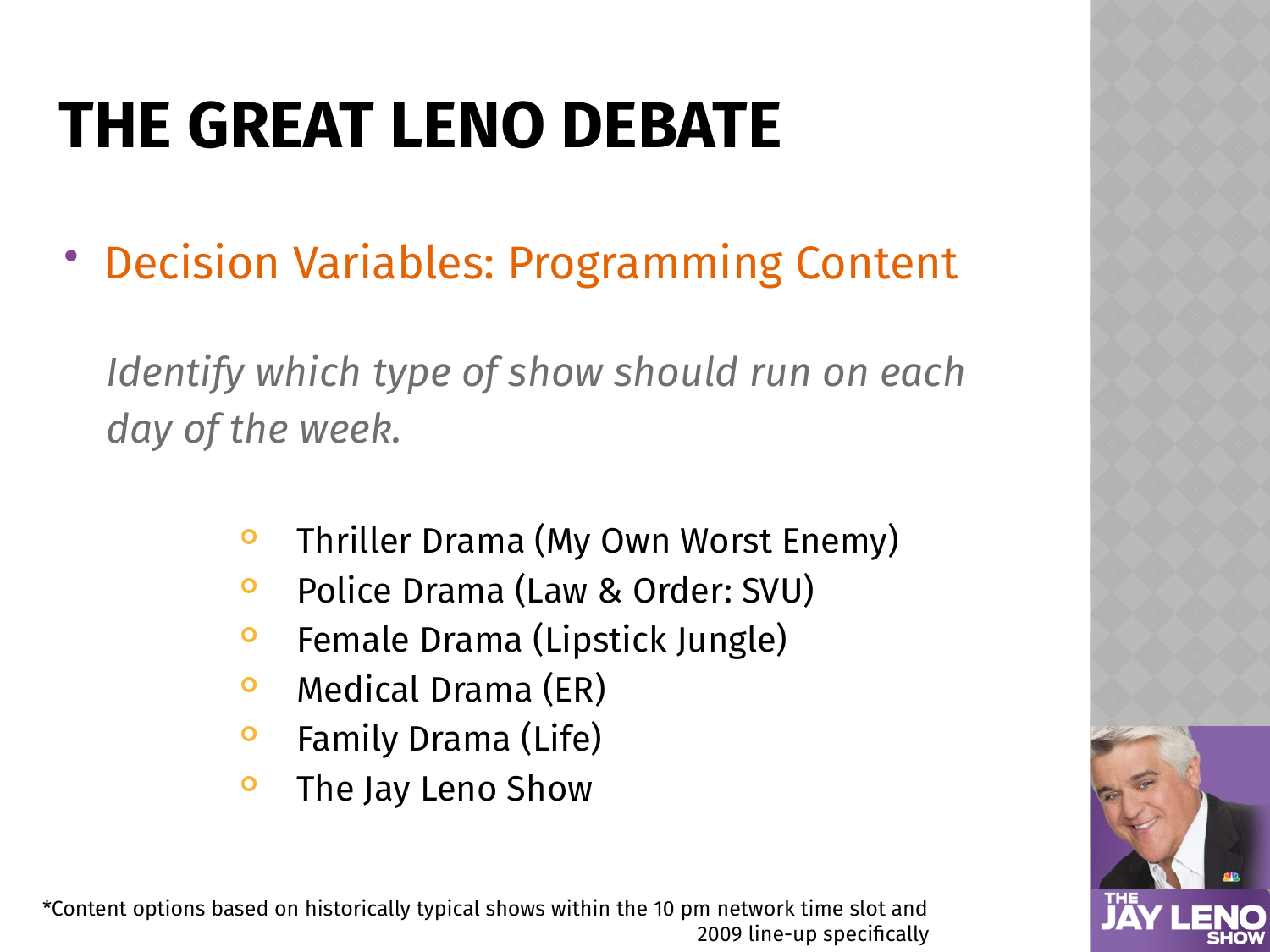

# THE GREAT LENO DEBATE
Decision Variables: Programming Content
Identify which type of show should run on each
day of the week.

Thriller Drama (My Own Worst Enemy)
Police Drama (Law & Order: SVU)
Female Drama (Lipstick Jungle)
Medical Drama (ER)
Family Drama (Life)
The Jay Leno Show

*Content options based on historically typical shows within the 10 pm network time slot and 2009 line-up specifically